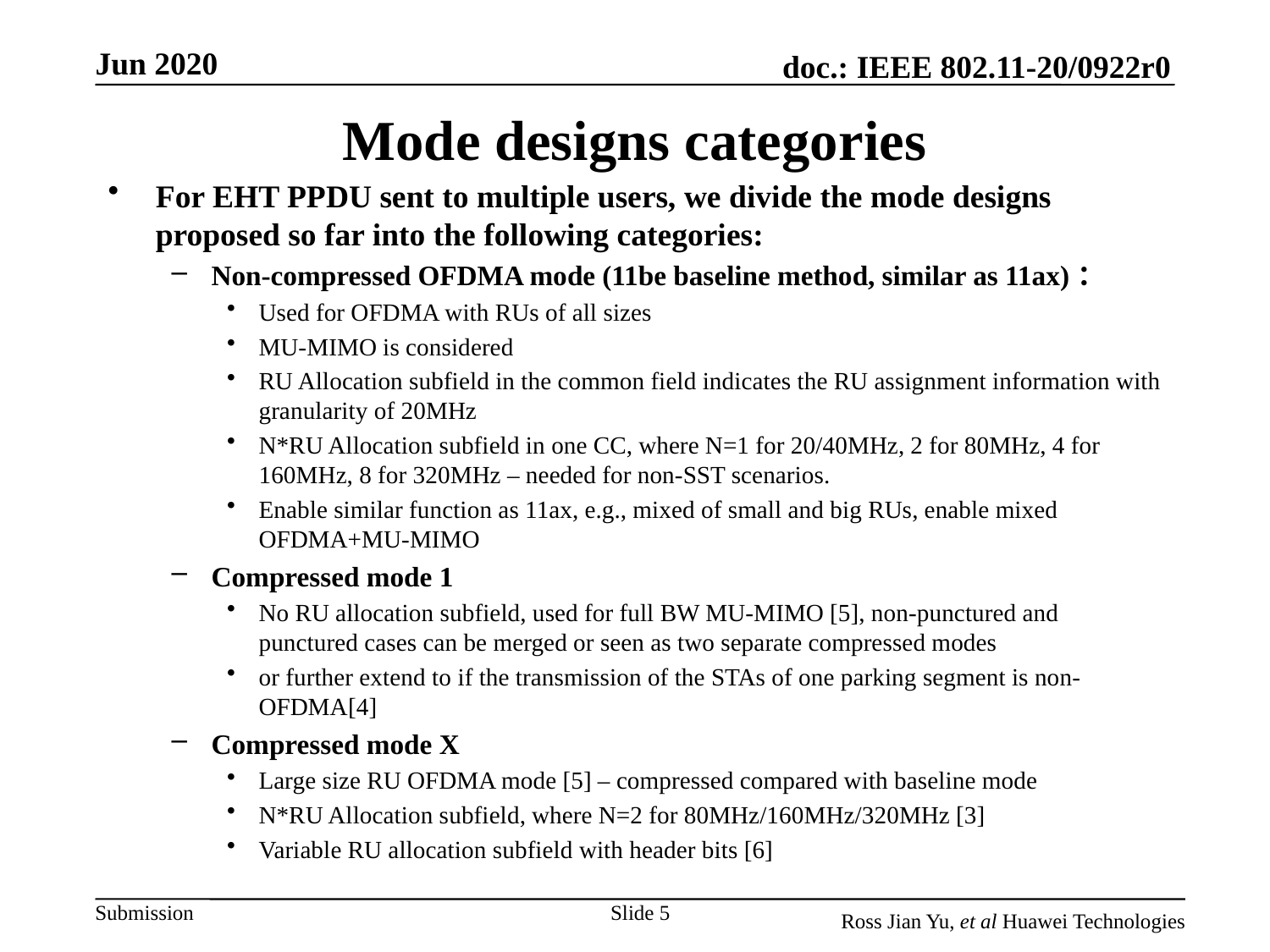

# Mode designs categories
For EHT PPDU sent to multiple users, we divide the mode designs proposed so far into the following categories:
Non-compressed OFDMA mode (11be baseline method, similar as 11ax)：
Used for OFDMA with RUs of all sizes
MU-MIMO is considered
RU Allocation subfield in the common field indicates the RU assignment information with granularity of 20MHz
N*RU Allocation subfield in one CC, where N=1 for 20/40MHz, 2 for 80MHz, 4 for 160MHz, 8 for 320MHz – needed for non-SST scenarios.
Enable similar function as 11ax, e.g., mixed of small and big RUs, enable mixed OFDMA+MU-MIMO
Compressed mode 1
No RU allocation subfield, used for full BW MU-MIMO [5], non-punctured and punctured cases can be merged or seen as two separate compressed modes
or further extend to if the transmission of the STAs of one parking segment is non-OFDMA[4]
Compressed mode X
Large size RU OFDMA mode [5] – compressed compared with baseline mode
N*RU Allocation subfield, where N=2 for 80MHz/160MHz/320MHz [3]
Variable RU allocation subfield with header bits [6]

Slide 5